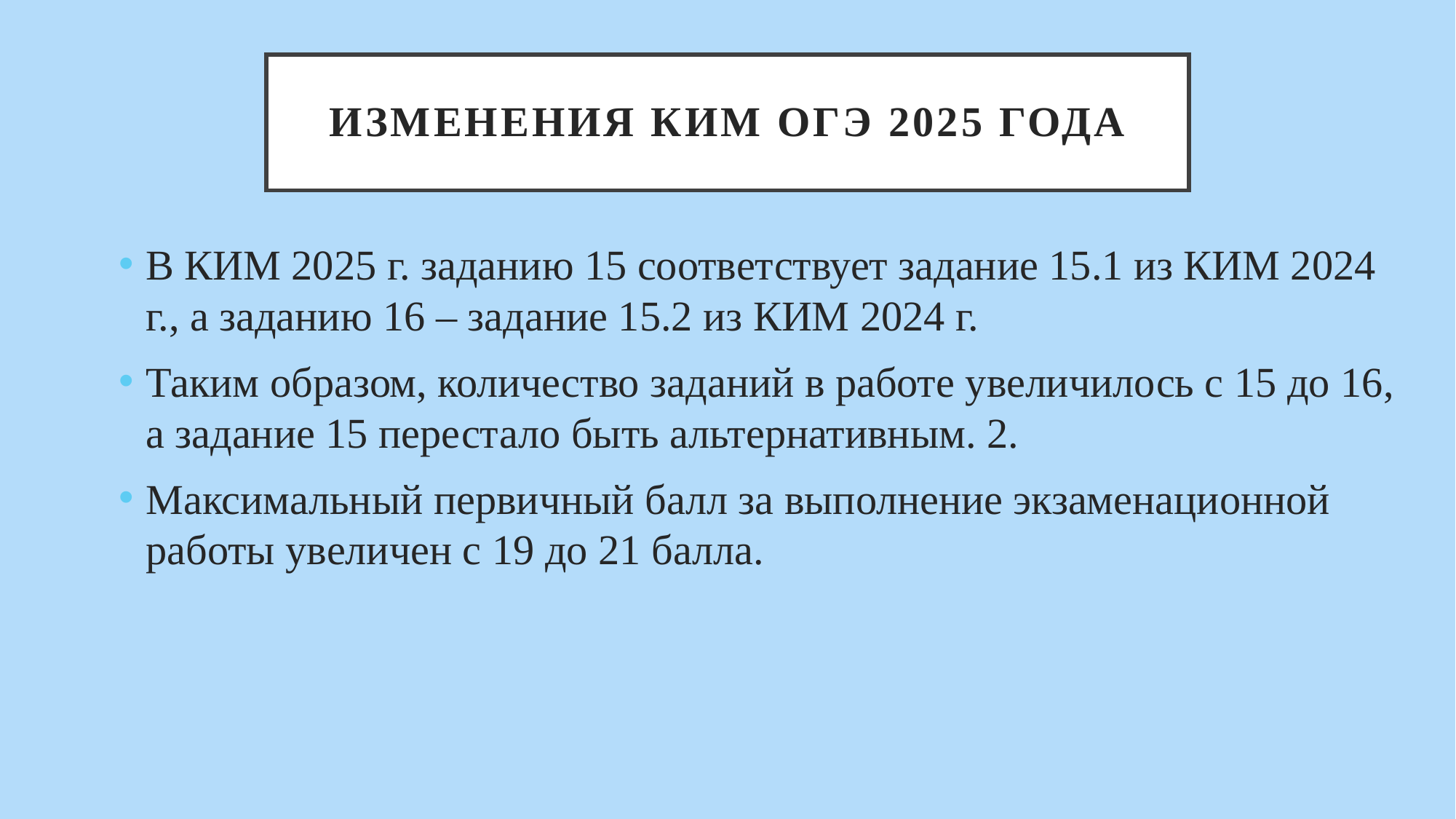

# Изменения КИМ ОГЭ 2025 года
В КИМ 2025 г. заданию 15 соответствует задание 15.1 из КИМ 2024 г., а заданию 16 – задание 15.2 из КИМ 2024 г.
Таким образом, количество заданий в работе увеличилось с 15 до 16, а задание 15 перестало быть альтернативным. 2.
Максимальный первичный балл за выполнение экзаменационной работы увеличен с 19 до 21 балла.